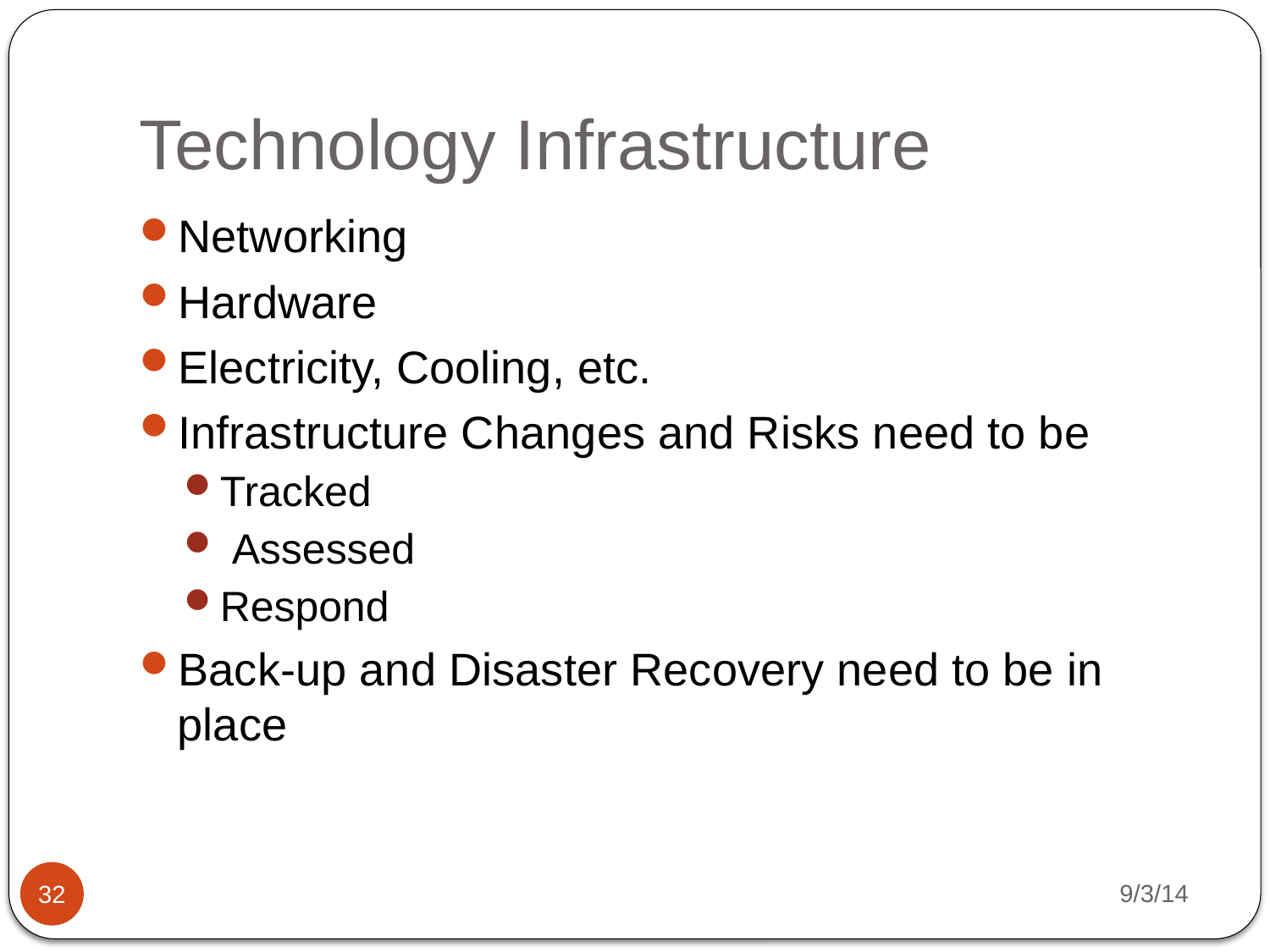

# Technology Infrastructure
Networking
Hardware
Electricity, Cooling, etc.
Infrastructure Changes and Risks need to be
Tracked
 Assessed
Respond
Back-up and Disaster Recovery need to be in place
9/3/14
32